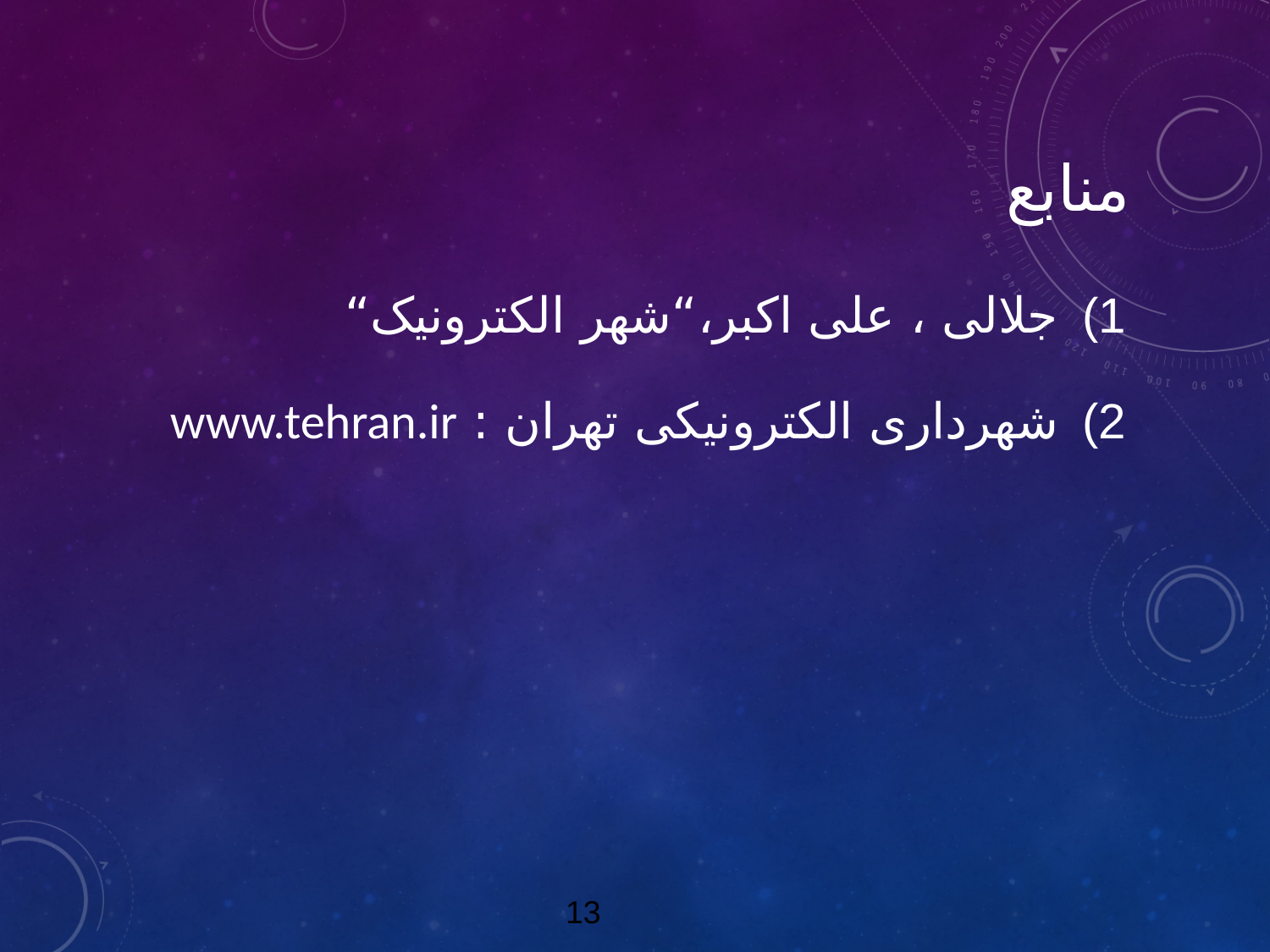

# منابع
جلالی ، علی اکبر،“شهر الکترونیک“
شهرداری الکترونیکی تهران : www.tehran.ir
13